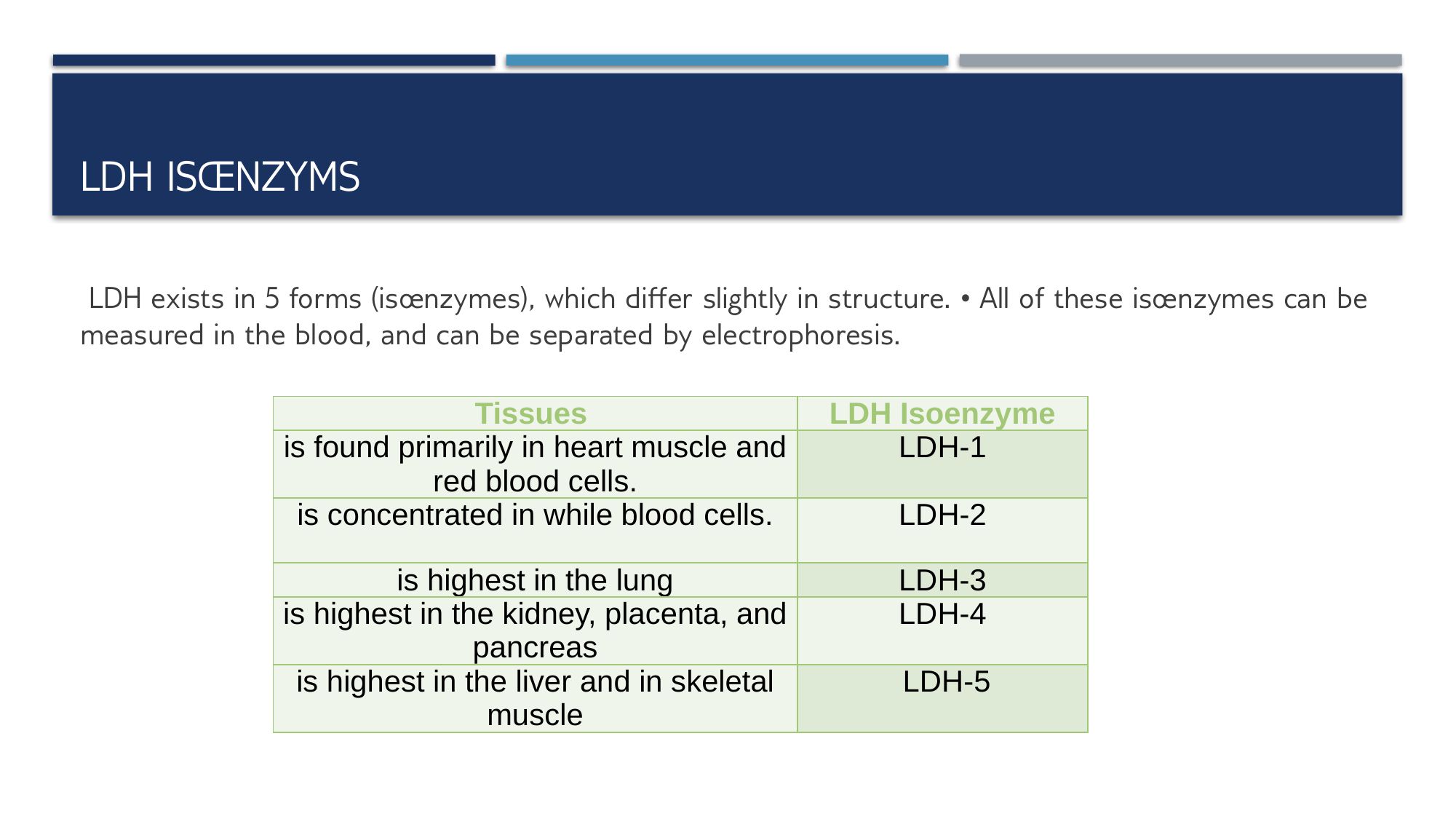

# LDH ISOENZYMS
 LDH exists in 5 forms (isoenzymes), which differ slightly in structure. • All of these isoenzymes can be measured in the blood, and can be separated by electrophoresis.

| Tissues | LDH Isoenzyme |
| --- | --- |
| is found primarily in heart muscle and red blood cells. | LDH-1 |
| is concentrated in while blood cells. | LDH-2 |
| is highest in the lung | LDH-3 |
| is highest in the kidney, placenta, and pancreas | LDH-4 |
| is highest in the liver and in skeletal muscle | LDH-5 |